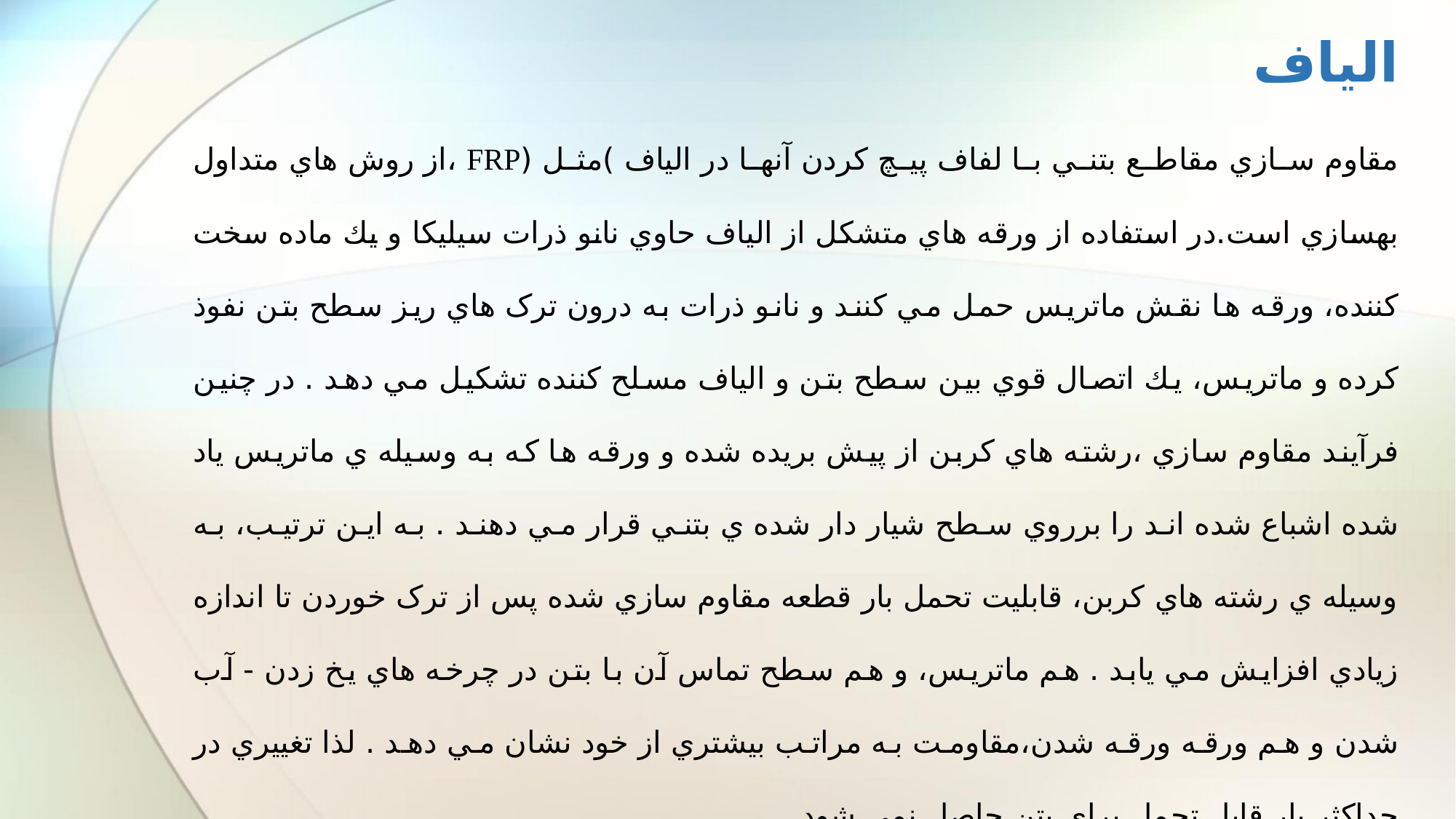

# مقاوم سازی مقاطع بتنی به کمک نانو الیاف
مقاوم سازي مقاطع بتني با لفاف پيچ كردن آنها در الياف )مثل (FRP ،از روش هاي متداول بهسازي است.در استفاده از ورقه هاي متشكل از الياف حاوي نانو ذرات سيليكا و يك ماده سخت كننده، ورقه ها نقش ماتريس حمل مي كنند و نانو ذرات به درون ترک هاي ريز سطح بتن نفوذ كرده و ماتريس، يك اتصال قوي بين سطح بتن و الياف مسلح كننده تشكيل مي دهد . در چنين فرآيند مقاوم سازي ،رشته هاي كربن از پيش بريده شده و ورقه ها كه به وسيله ي ماتريس ياد شده اشباع شده اند را برروي سطح شيار دار شده ي بتني قرار مي دهند . به اين ترتيب، به وسيله ي رشته هاي كربن، قابليت تحمل بار قطعه مقاوم سازي شده پس از ترک خوردن تا اندازه زيادي افزايش مي يابد . هم ماتريس، و هم سطح تماس آن با بتن در چرخه هاي يخ زدن - آب شدن و هم ورقه ورقه شدن،مقاومت به مراتب بيشتري از خود نشان مي دهد . لذا تغييري در حداكثر بار قابل تحمل براي بتن حاصل نمي شود.